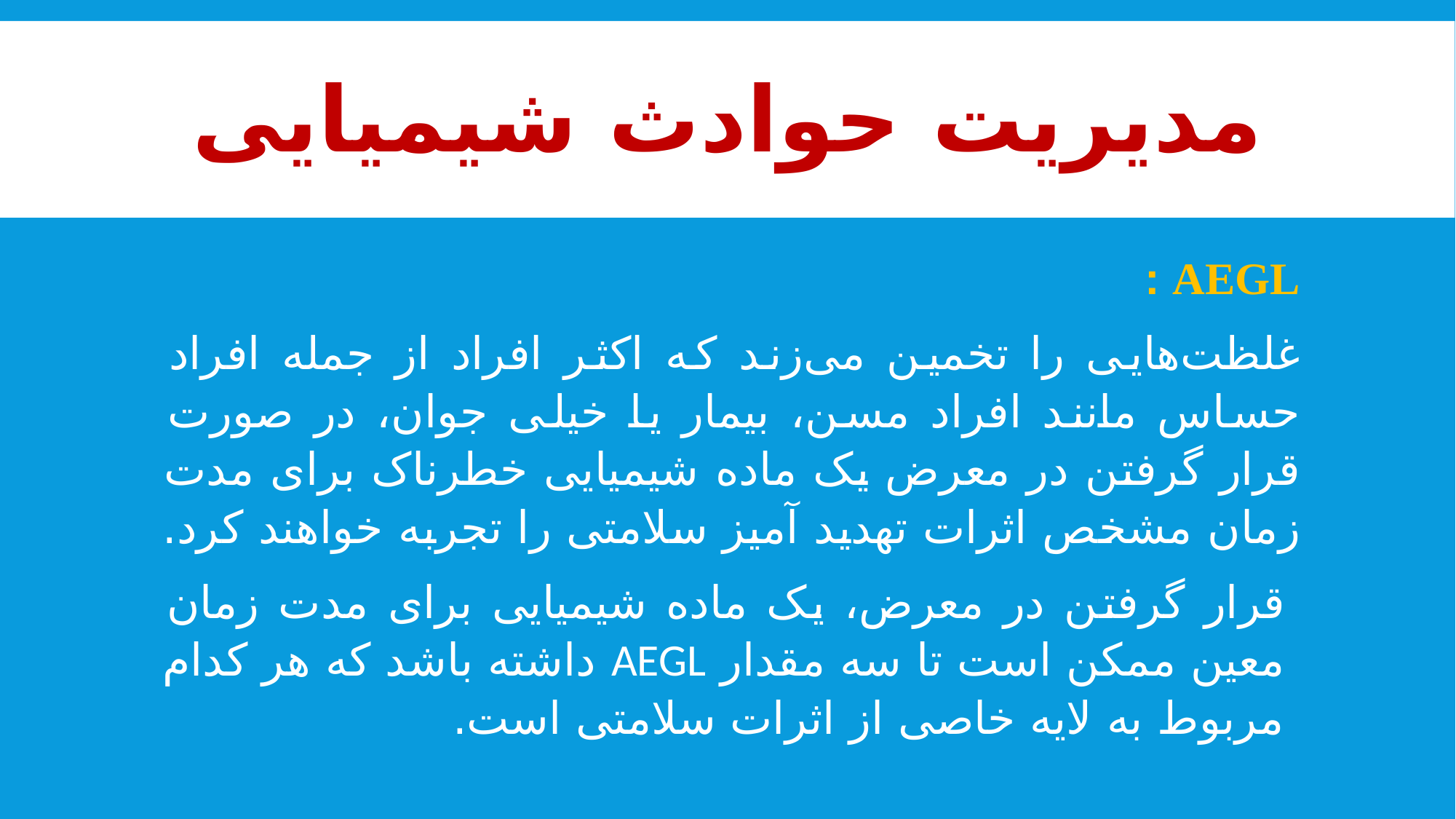

# مدیریت حوادث شیمیایی
AEGL :
غلظت‌هایی را تخمین می‌زند که اکثر افراد از جمله افراد حساس مانند افراد مسن، بیمار یا خیلی جوان، در صورت قرار گرفتن در معرض یک ماده شیمیایی خطرناک برای مدت زمان مشخص اثرات تهدید آمیز سلامتی را تجربه خواهند کرد.
قرار گرفتن در معرض، یک ماده شیمیایی برای مدت زمان معین ممکن است تا سه مقدار AEGL داشته باشد که هر کدام مربوط به لایه خاصی از اثرات سلامتی است.